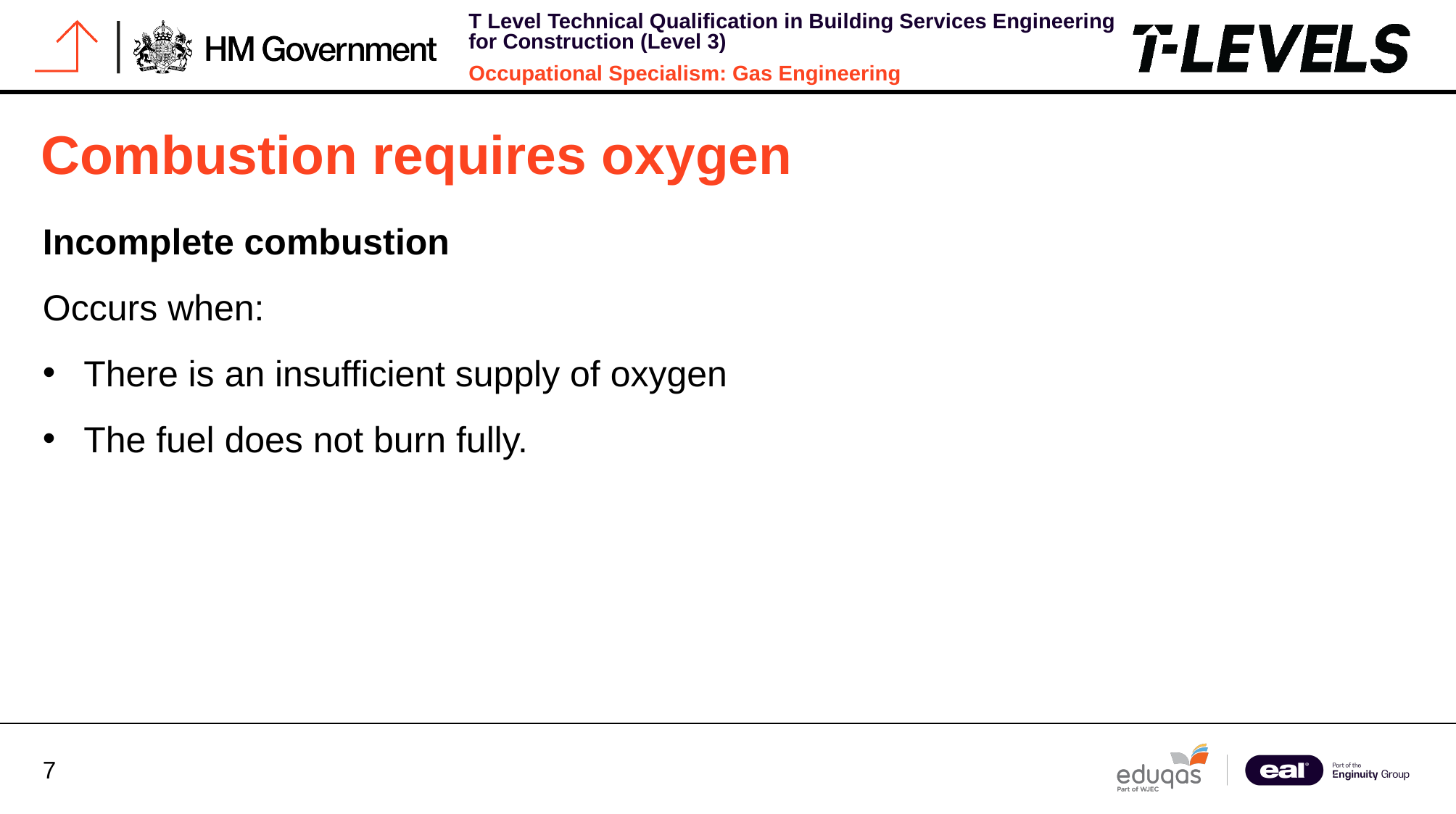

# Combustion requires oxygen
Incomplete combustion
Occurs when:
There is an insufficient supply of oxygen
The fuel does not burn fully.